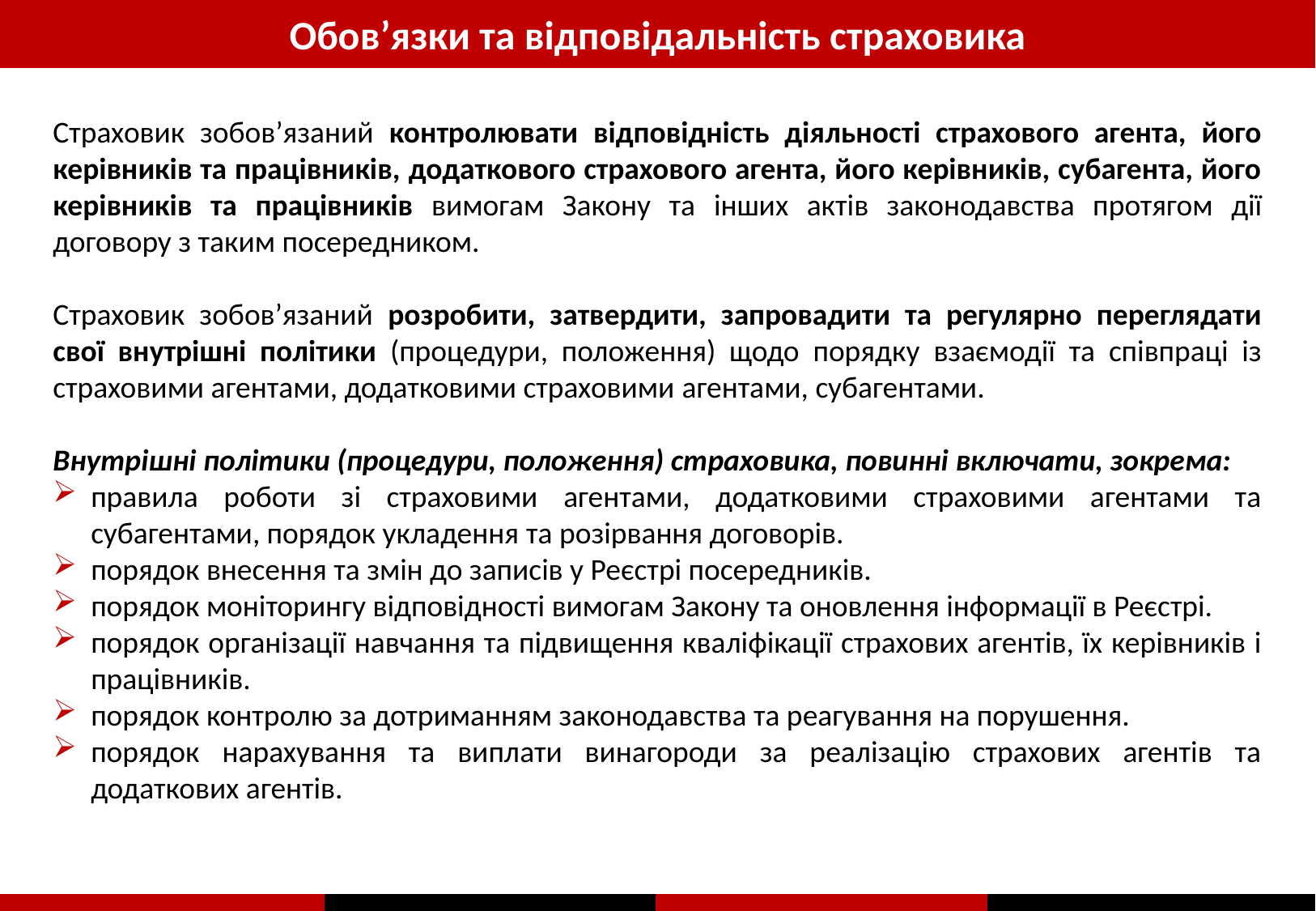

Обов’язки та відповідальність страховика
Страховик зобов’язаний контролювати відповідність діяльності страхового агента, його керівників та працівників, додаткового страхового агента, його керівників, субагента, його керівників та працівників вимогам Закону та інших актів законодавства протягом дії договору з таким посередником.

Страховик зобов’язаний розробити, затвердити, запровадити та регулярно переглядати свої внутрішні політики (процедури, положення) щодо порядку взаємодії та співпраці із страховими агентами, додатковими страховими агентами, субагентами.

Внутрішні політики (процедури, положення) страховика, повинні включати, зокрема:
правила роботи зі страховими агентами, додатковими страховими агентами та субагентами, порядок укладення та розірвання договорів.
порядок внесення та змін до записів у Реєстрі посередників.
порядок моніторингу відповідності вимогам Закону та оновлення інформації в Реєстрі.
порядок організації навчання та підвищення кваліфікації страхових агентів, їх керівників і працівників.
порядок контролю за дотриманням законодавства та реагування на порушення.
порядок нарахування та виплати винагороди за реалізацію страхових агентів та додаткових агентів.